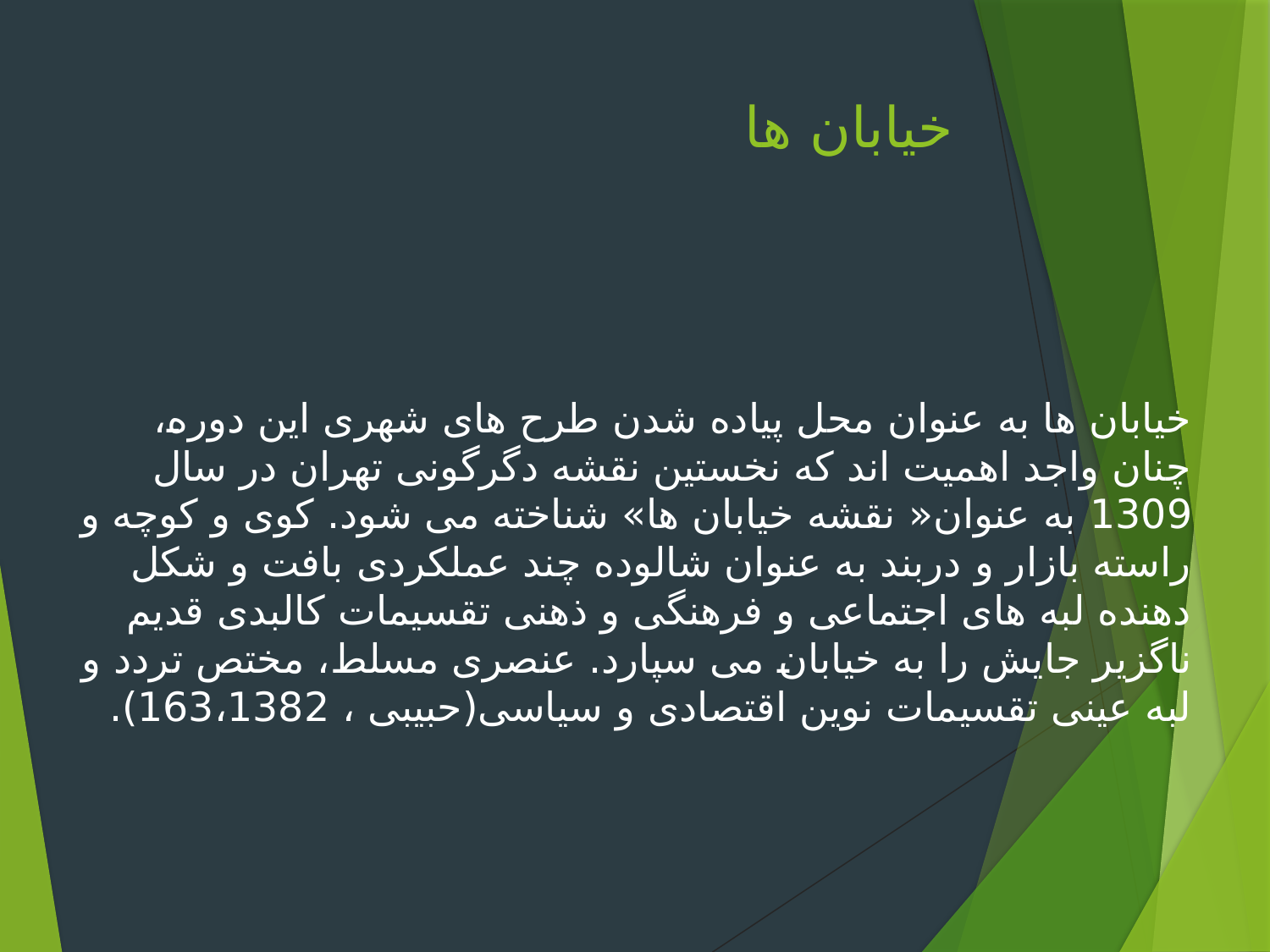

# خیابان ها
خیابان ها به عنوان محل پیاده شدن طرح های شهری این دوره، چنان واجد اهمیت اند که نخستین نقشه دگرگونی تهران در سال 1309 به عنوان« نقشه خیابان ها» شناخته می شود. کوی و کوچه و راسته بازار و دربند به عنوان شالوده چند عملکردی بافت و شکل دهنده لبه های اجتماعی و فرهنگی و ذهنی تقسیمات کالبدی قدیم ناگزیر جایش را به خیابان می سپارد. عنصری مسلط، مختص تردد و لبه عینی تقسیمات نوین اقتصادی و سیاسی(حبیبی ، 163،1382).